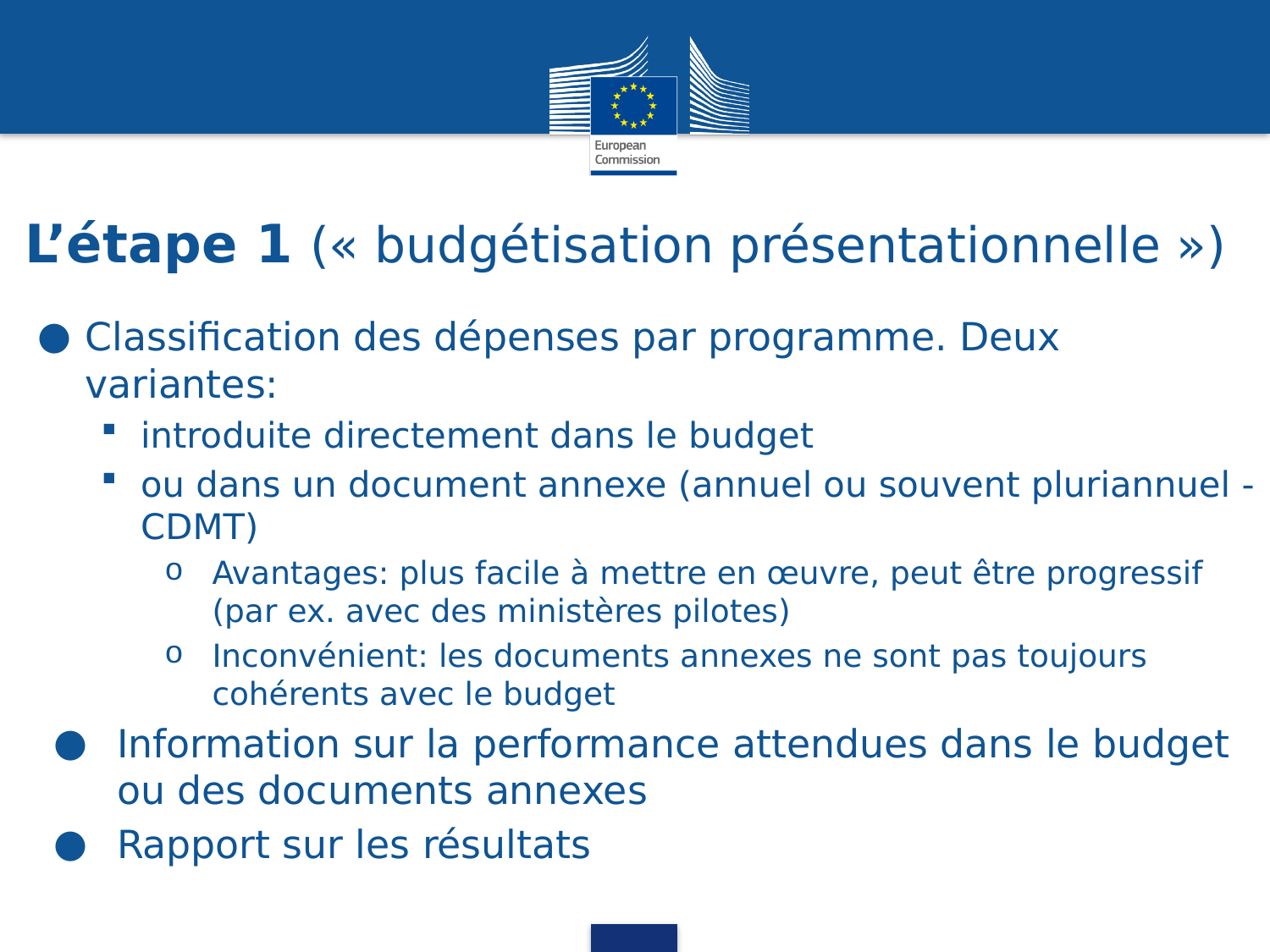

# L’étape 1 (« budgétisation présentationnelle »)
Classification des dépenses par programme. Deux variantes:
introduite directement dans le budget
ou dans un document annexe (annuel ou souvent pluriannuel -CDMT)
Avantages: plus facile à mettre en œuvre, peut être progressif (par ex. avec des ministères pilotes)
Inconvénient: les documents annexes ne sont pas toujours cohérents avec le budget
Information sur la performance attendues dans le budget ou des documents annexes
Rapport sur les résultats